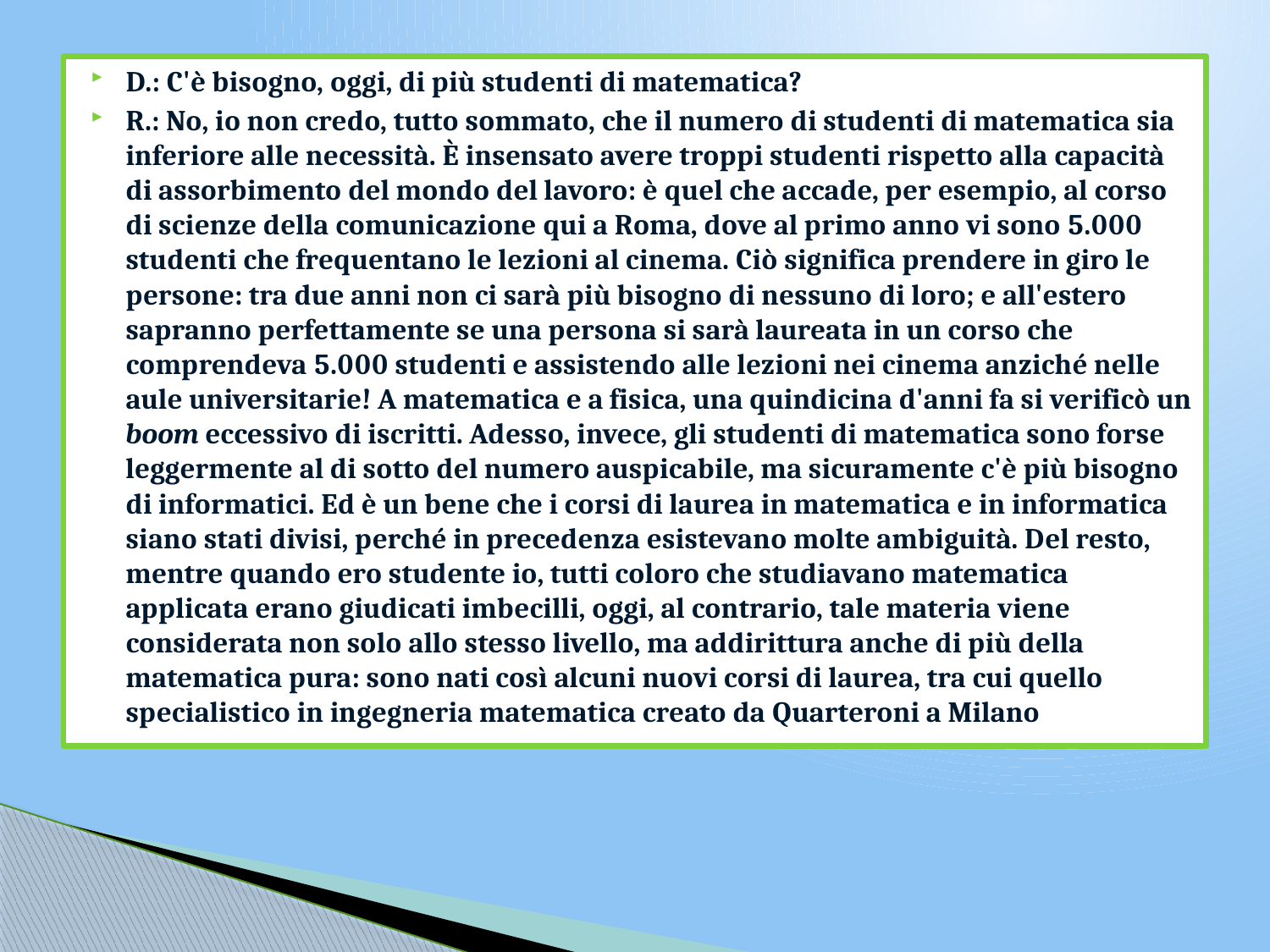

D.: C'è bisogno, oggi, di più studenti di matematica?
R.: No, io non credo, tutto sommato, che il numero di studenti di matematica sia inferiore alle necessità. È insensato avere troppi studenti rispetto alla capacità di assorbimento del mondo del lavoro: è quel che accade, per esempio, al corso di scienze della comunicazione qui a Roma, dove al primo anno vi sono 5.000 studenti che frequentano le lezioni al cinema. Ciò significa prendere in giro le persone: tra due anni non ci sarà più bisogno di nessuno di loro; e all'estero sapranno perfettamente se una persona si sarà laureata in un corso che comprendeva 5.000 studenti e assistendo alle lezioni nei cinema anziché nelle aule universitarie! A matematica e a fisica, una quindicina d'anni fa si verificò un boom eccessivo di iscritti. Adesso, invece, gli studenti di matematica sono forse leggermente al di sotto del numero auspicabile, ma sicuramente c'è più bisogno di informatici. Ed è un bene che i corsi di laurea in matematica e in informatica siano stati divisi, perché in precedenza esistevano molte ambiguità. Del resto, mentre quando ero studente io, tutti coloro che studiavano matematica applicata erano giudicati imbecilli, oggi, al contrario, tale materia viene considerata non solo allo stesso livello, ma addirittura anche di più della matematica pura: sono nati così alcuni nuovi corsi di laurea, tra cui quello specialistico in ingegneria matematica creato da Quarteroni a Milano